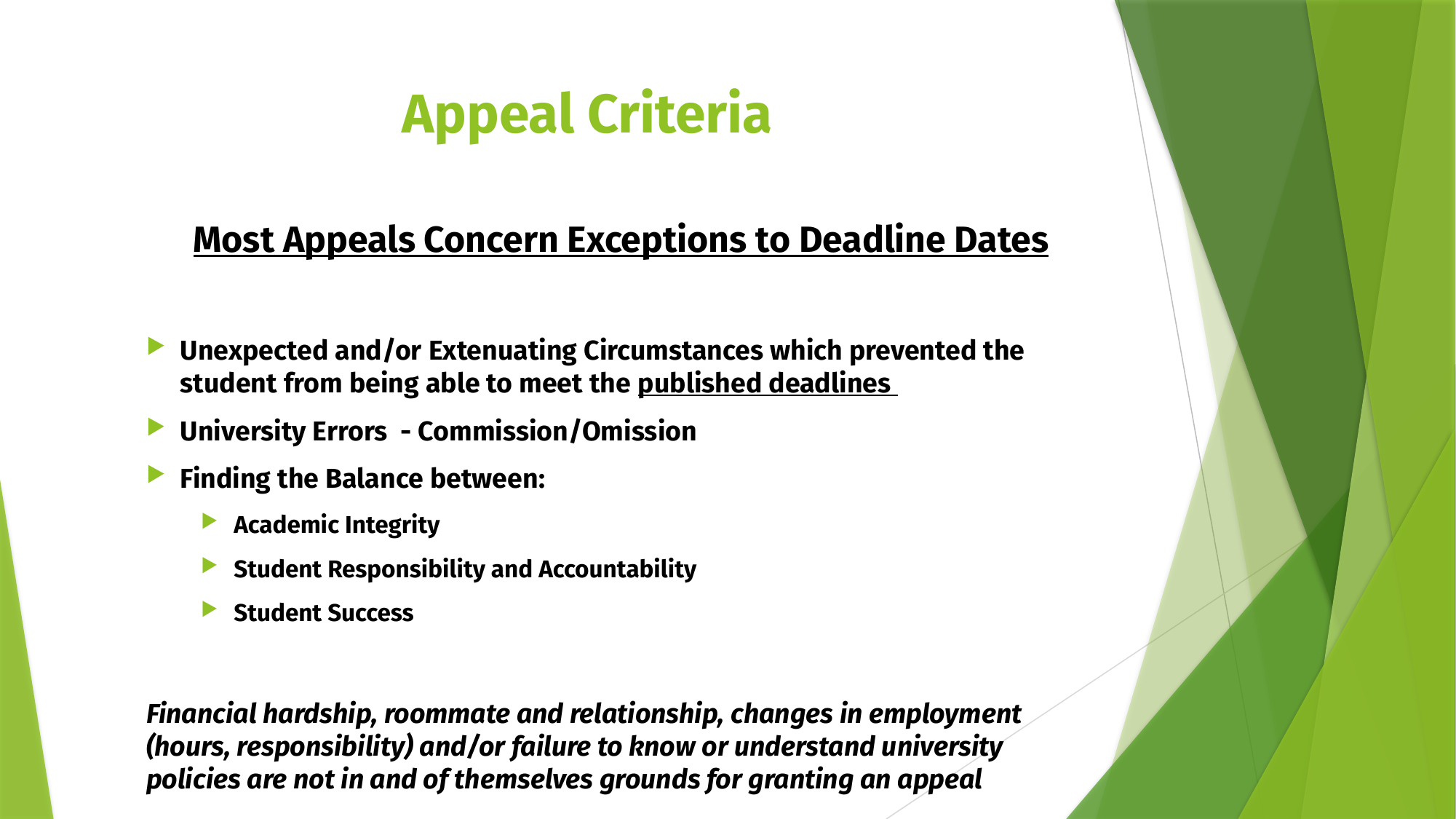

# Appeal Criteria

Most Appeals Concern Exceptions to Deadline Dates

Unexpected and/or Extenuating Circumstances which prevented the student from being able to meet the published deadlines
University Errors  - Commission/Omission
Finding the Balance between:
 Academic Integrity
 Student Responsibility and Accountability
 Student Success

Financial hardship, roommate and relationship, changes in employment (hours, responsibility) and/or failure to know or understand university policies are not in and of themselves grounds for granting an appeal